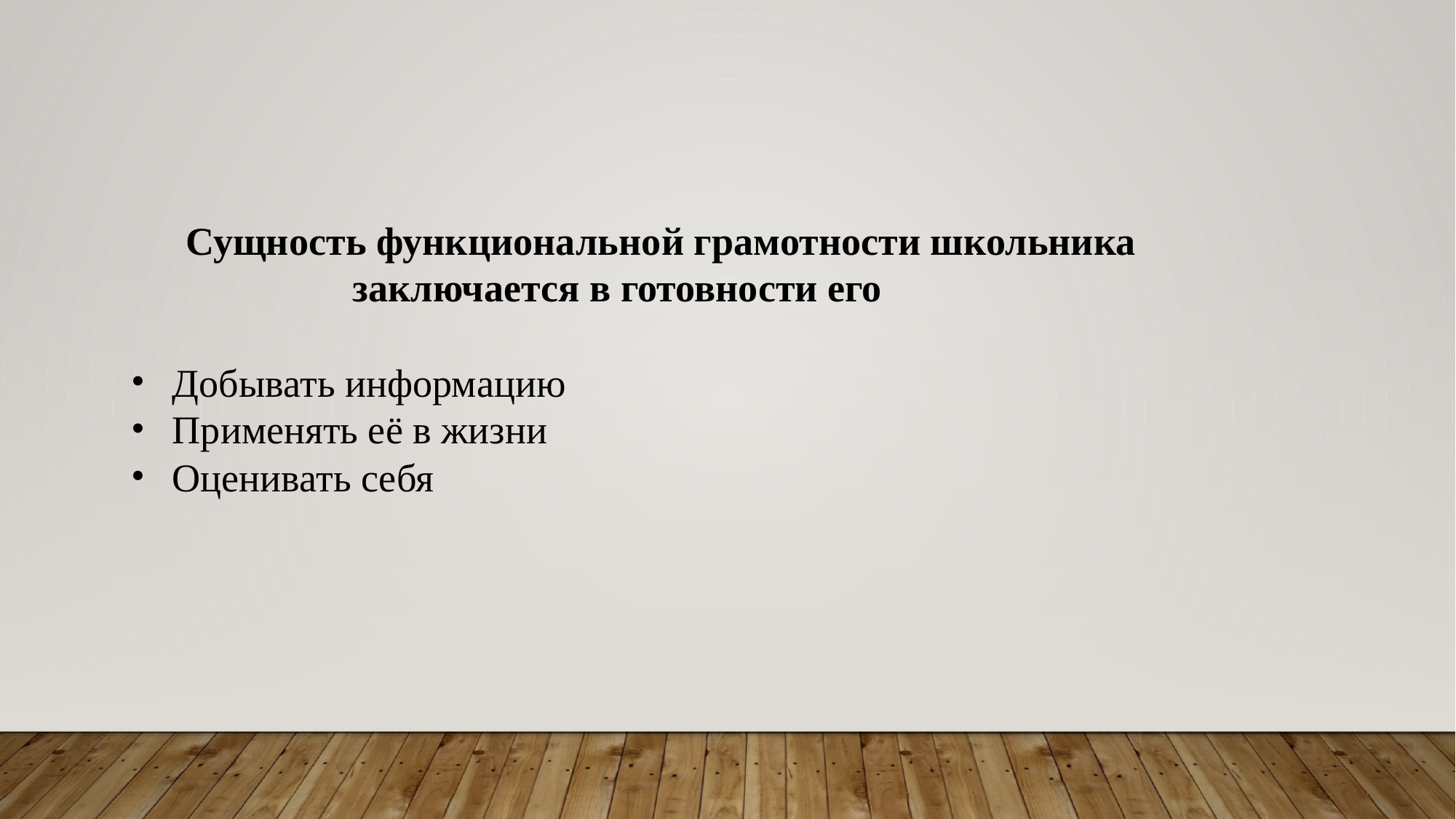

Сущность функциональной грамотности школьника
                 заключается в готовности его

Добывать информацию
Применять её в жизни
Оценивать себя